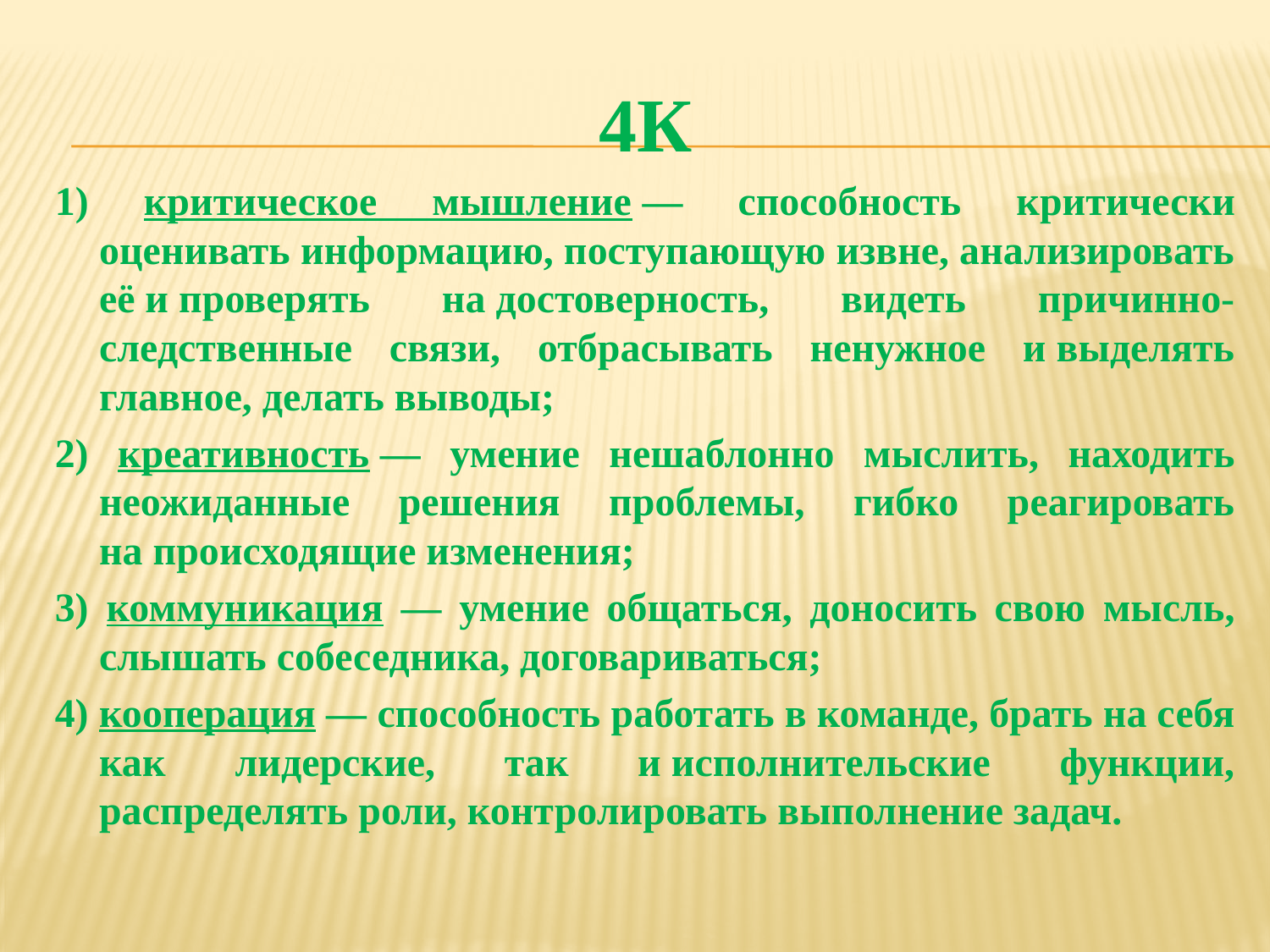

#
4К
1) критическое мышление — способность критически оценивать информацию, поступающую извне, анализировать её и проверять на достоверность, видеть причинно-следственные связи, отбрасывать ненужное и выделять главное, делать выводы;
2) креативность — умение нешаблонно мыслить, находить неожиданные решения проблемы, гибко реагировать на происходящие изменения;
3) коммуникация — умение общаться, доносить свою мысль, слышать собеседника, договариваться;
4) кооперация — способность работать в команде, брать на себя как лидерские, так и исполнительские функции, распределять роли, контролировать выполнение задач.